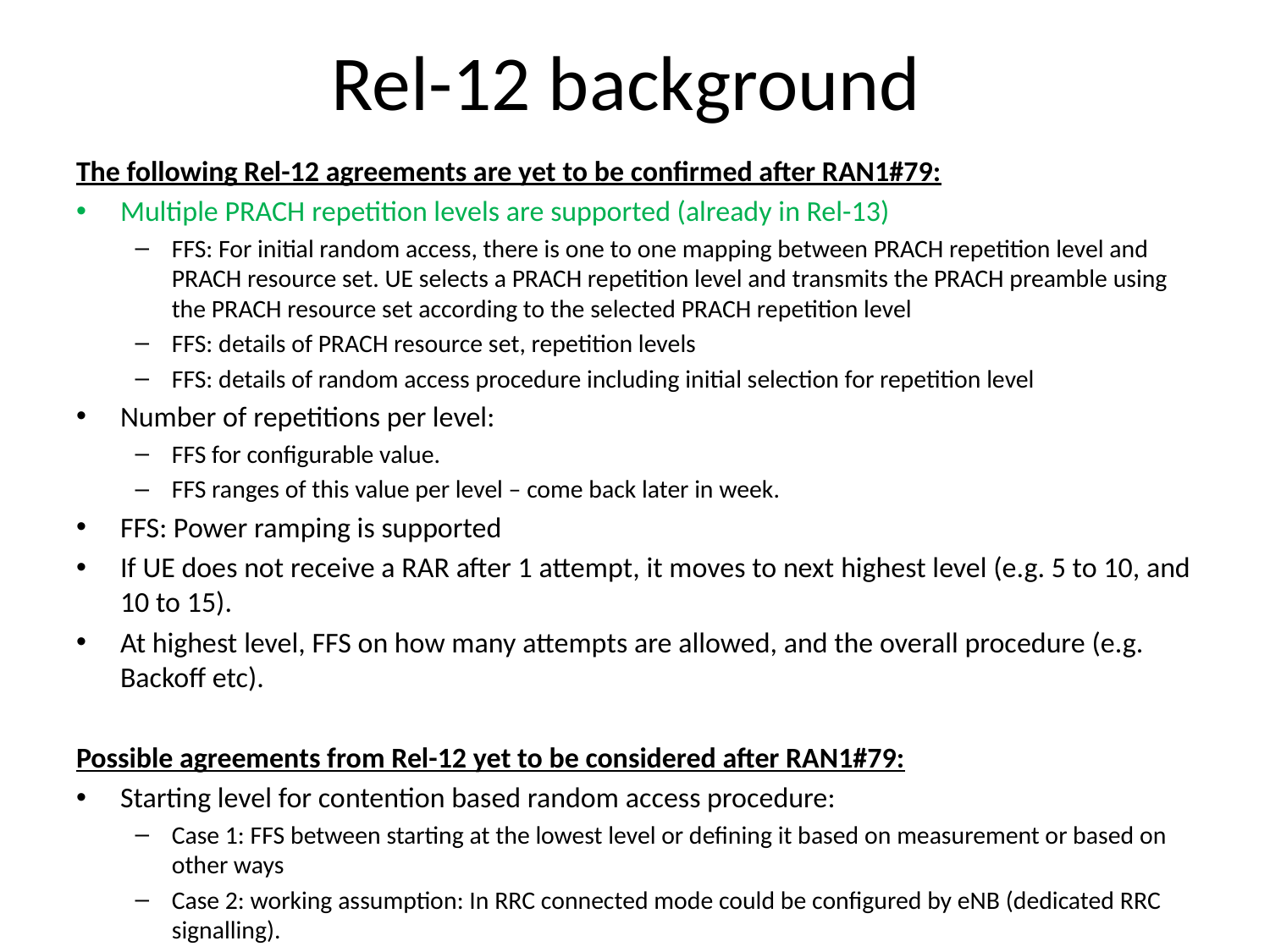

# Rel-12 background
The following Rel-12 agreements are yet to be confirmed after RAN1#79:
Multiple PRACH repetition levels are supported (already in Rel-13)
FFS: For initial random access, there is one to one mapping between PRACH repetition level and PRACH resource set. UE selects a PRACH repetition level and transmits the PRACH preamble using the PRACH resource set according to the selected PRACH repetition level
FFS: details of PRACH resource set, repetition levels
FFS: details of random access procedure including initial selection for repetition level
Number of repetitions per level:
FFS for configurable value.
FFS ranges of this value per level – come back later in week.
FFS: Power ramping is supported
If UE does not receive a RAR after 1 attempt, it moves to next highest level (e.g. 5 to 10, and 10 to 15).
At highest level, FFS on how many attempts are allowed, and the overall procedure (e.g. Backoff etc).

Possible agreements from Rel-12 yet to be considered after RAN1#79:
Starting level for contention based random access procedure:
Case 1: FFS between starting at the lowest level or defining it based on measurement or based on other ways
Case 2: working assumption: In RRC connected mode could be configured by eNB (dedicated RRC signalling).